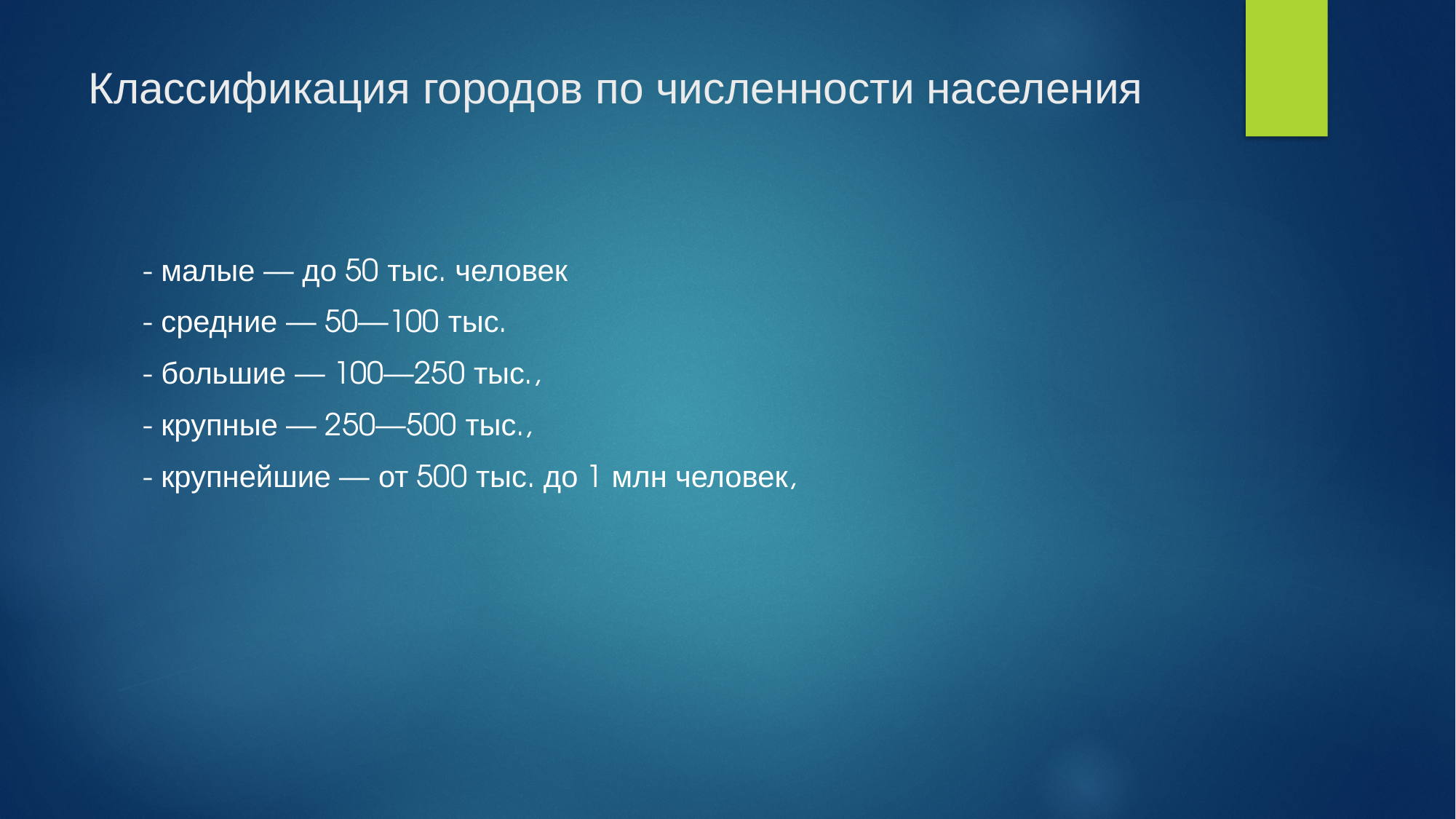

# Классификация городов по численности населения
- малые — до 50 тыс. человек
- средние — 50—100 тыс.
- большие — 100—250 тыс.,
- крупные — 250—500 тыс.,
- крупнейшие — от 500 тыс. до 1 млн человек,